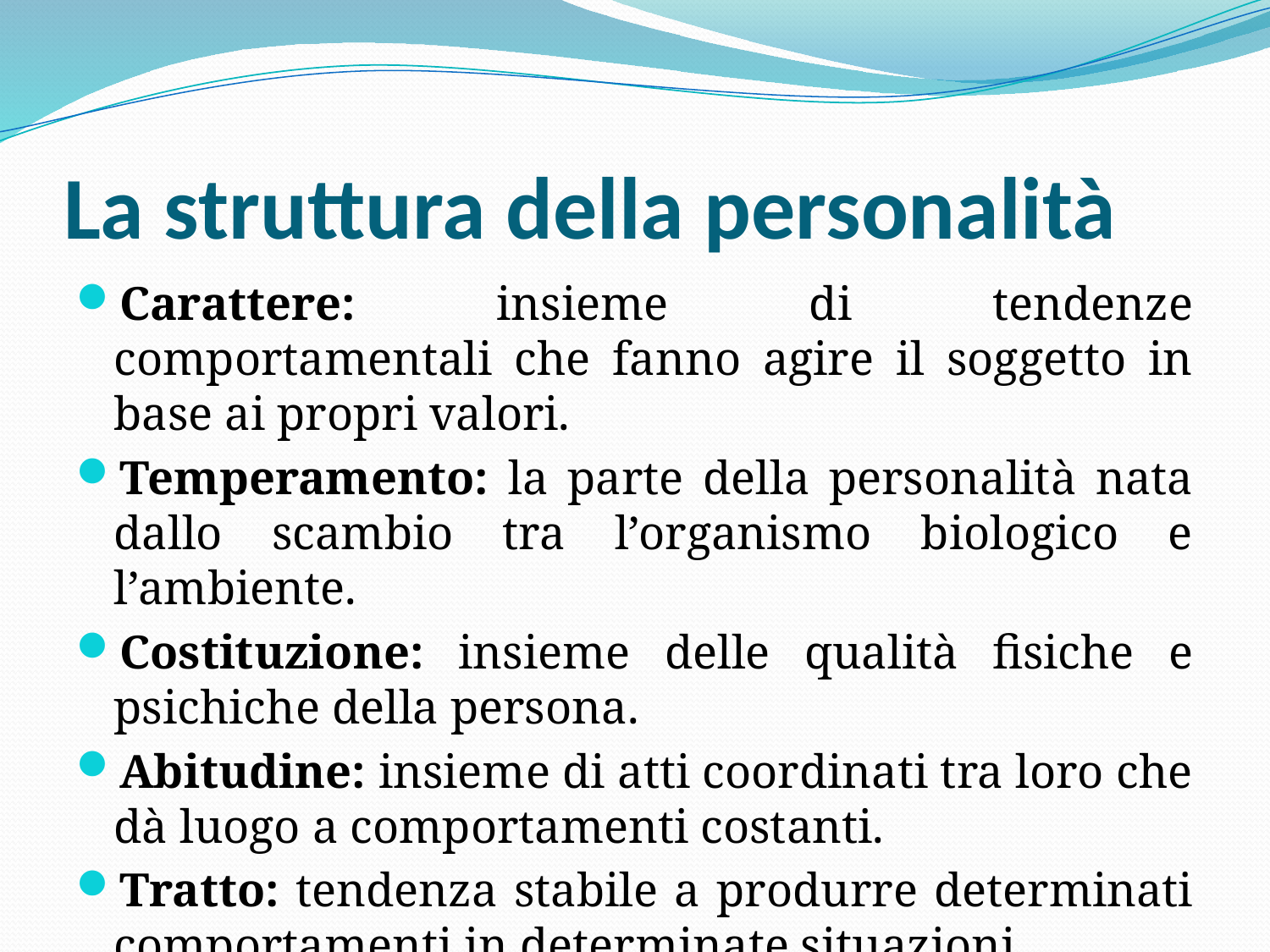

# La struttura della personalità
Carattere: insieme di tendenze comportamentali che fanno agire il soggetto in base ai propri valori.
Temperamento: la parte della personalità nata dallo scambio tra l’organismo biologico e l’ambiente.
Costituzione: insieme delle qualità fisiche e psichiche della persona.
Abitudine: insieme di atti coordinati tra loro che dà luogo a comportamenti costanti.
Tratto: tendenza stabile a produrre determinati comportamenti in determinate situazioni.